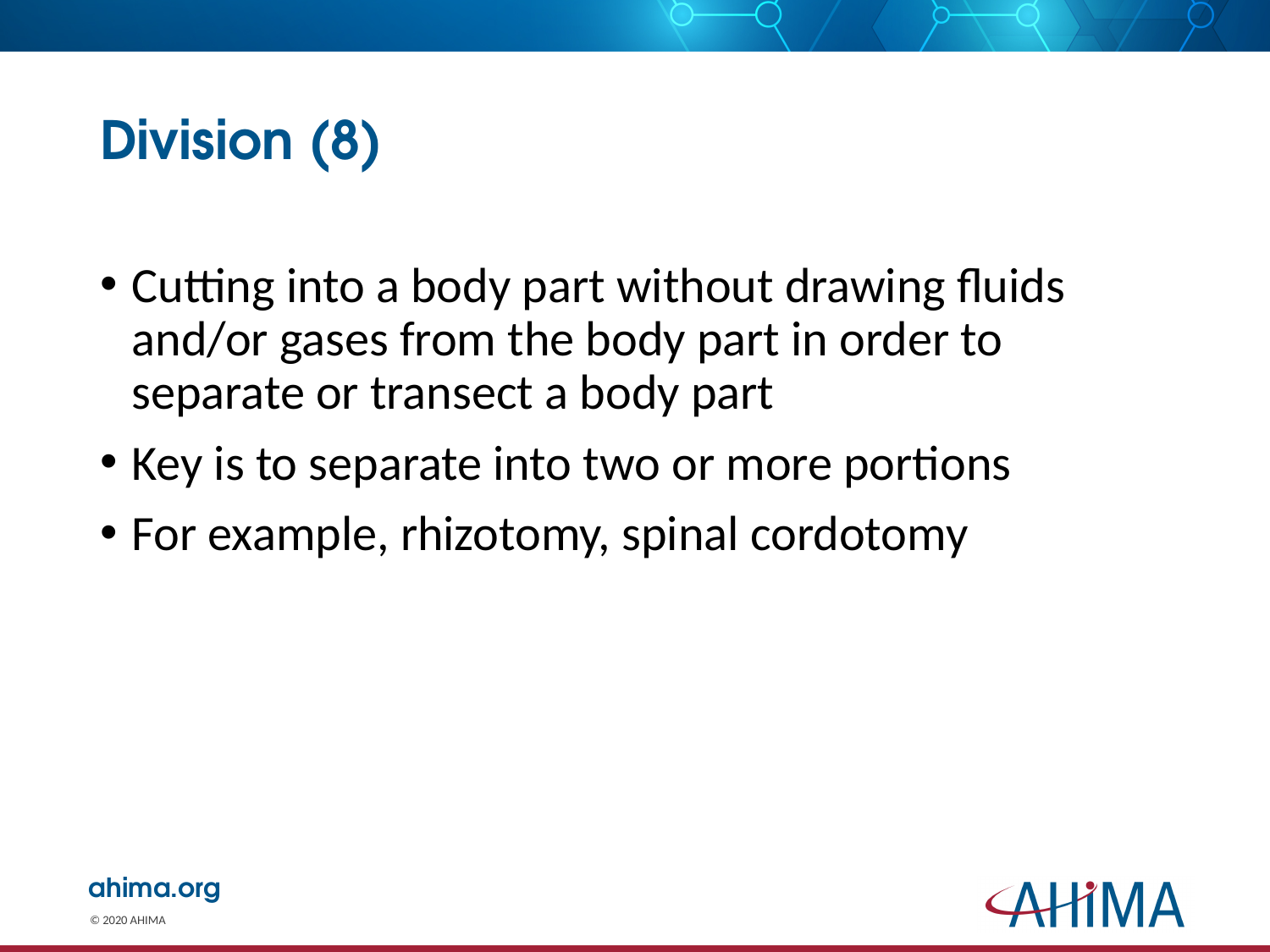

# Division (8)
Cutting into a body part without drawing fluids and/or gases from the body part in order to separate or transect a body part
Key is to separate into two or more portions
For example, rhizotomy, spinal cordotomy